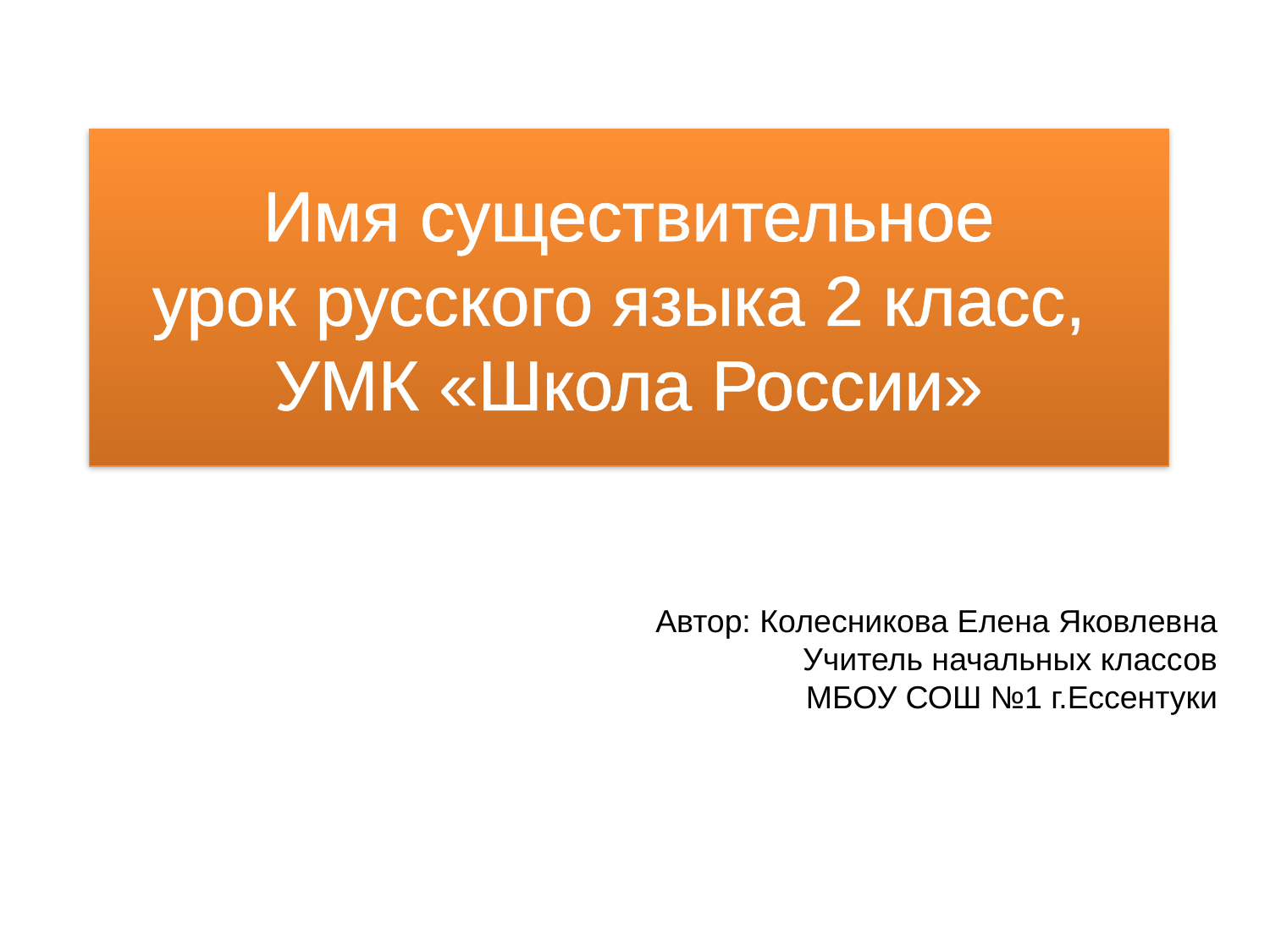

# Имя существительное урок русского языка 2 класс, УМК «Школа России»
Автор: Колесникова Елена Яковлевна
Учитель начальных классов
МБОУ СОШ №1 г.Ессентуки